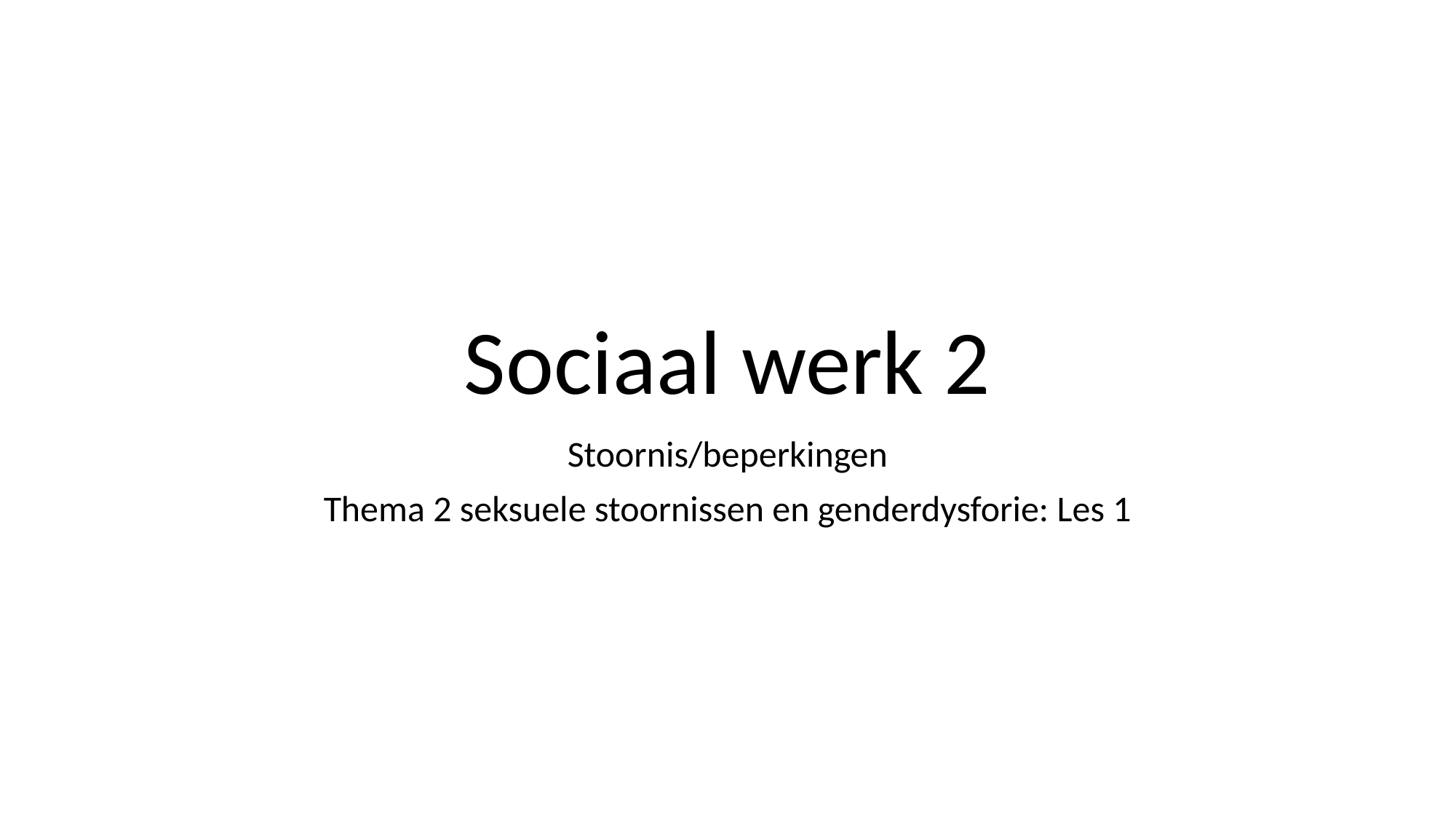

# Sociaal werk 2
Stoornis/beperkingen
Thema 2 seksuele stoornissen en genderdysforie: Les 1